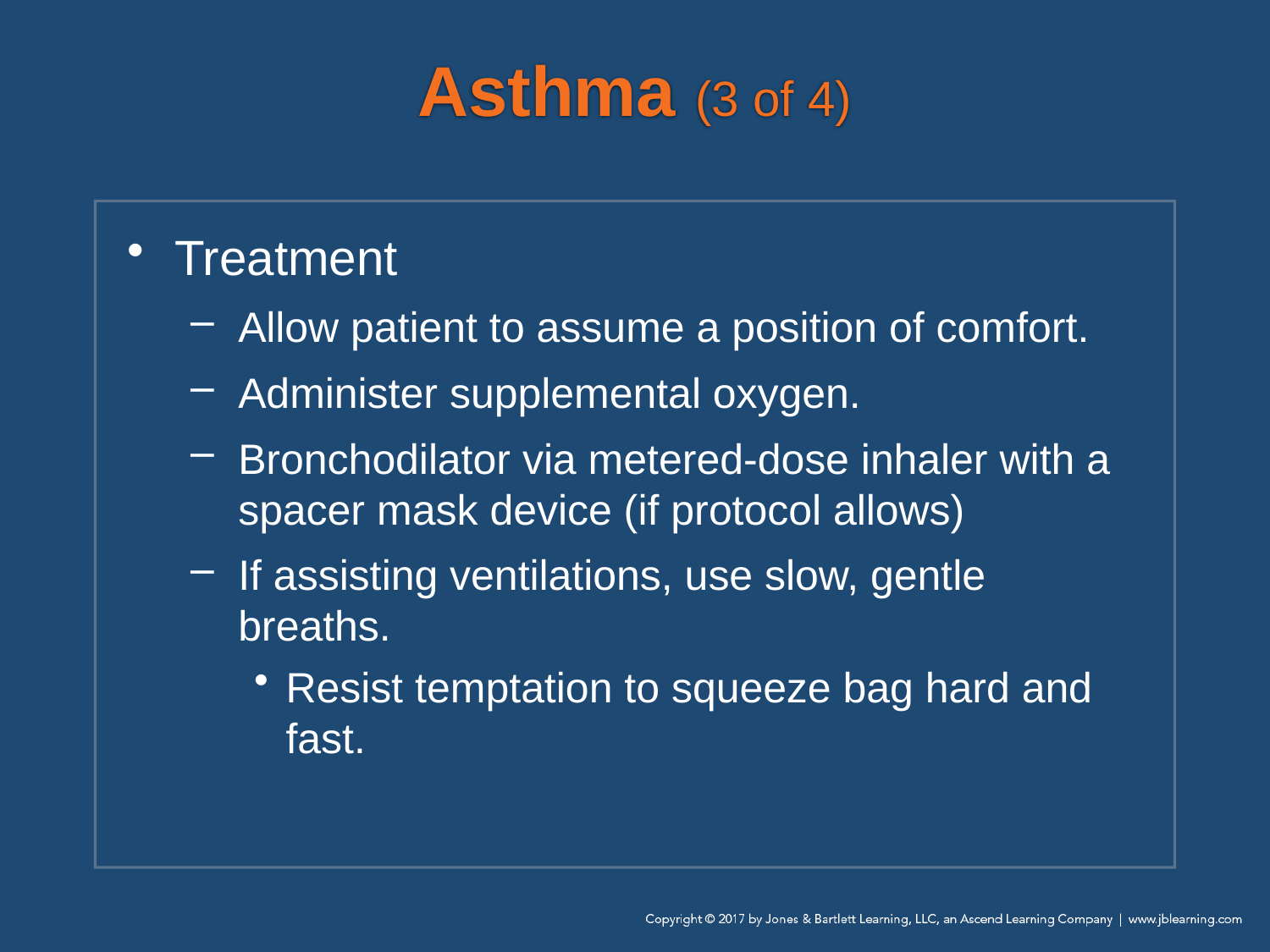

# Asthma (3 of 4)
Treatment
Allow patient to assume a position of comfort.
Administer supplemental oxygen.
Bronchodilator via metered-dose inhaler with a spacer mask device (if protocol allows)
If assisting ventilations, use slow, gentle breaths.
Resist temptation to squeeze bag hard and fast.